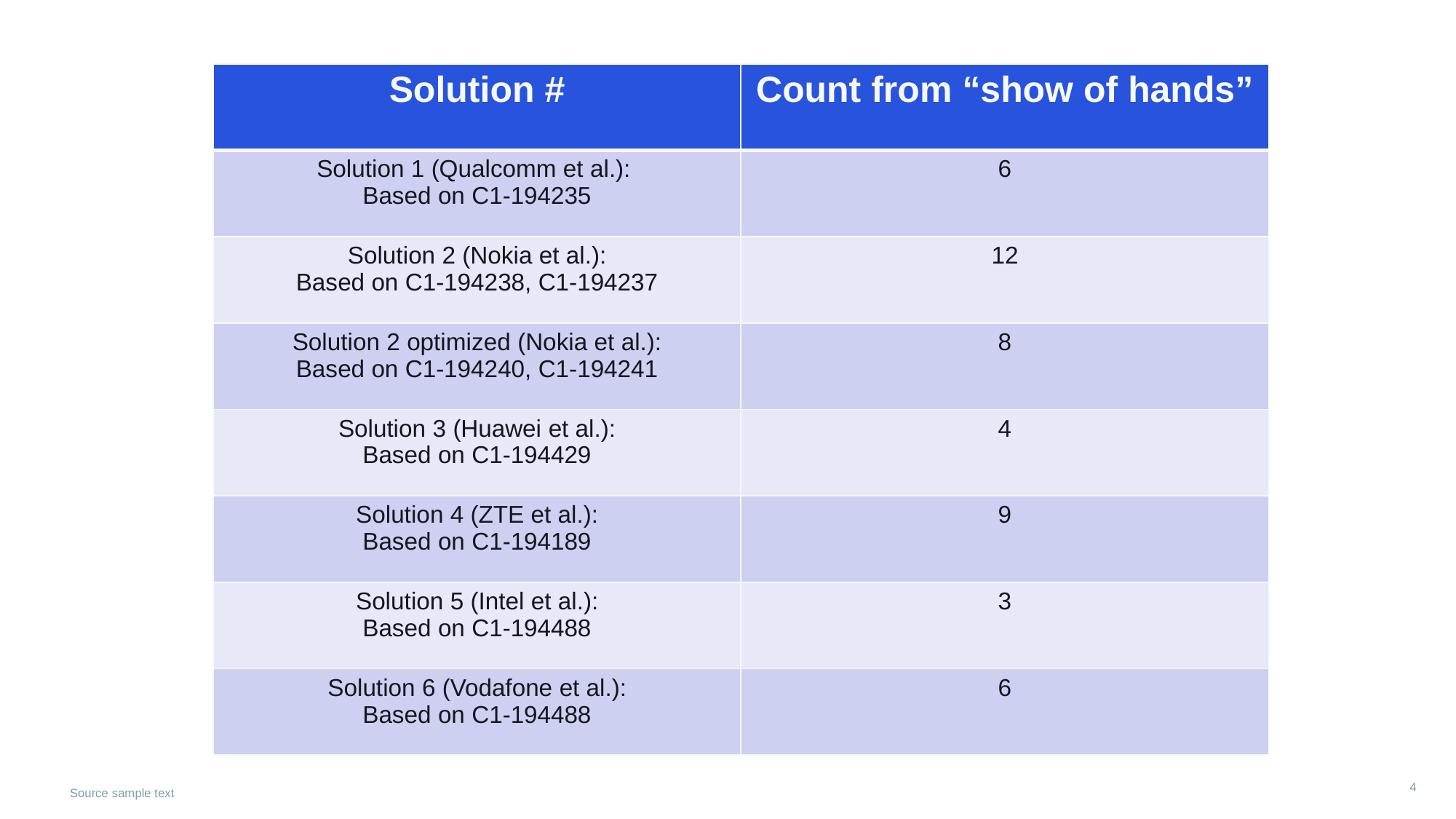

| Solution # | Count from “show of hands” |
| --- | --- |
| Solution 1 (Qualcomm et al.): Based on C1-194235 | 6 |
| Solution 2 (Nokia et al.): Based on C1-194238, C1-194237 | 12 |
| Solution 2 optimized (Nokia et al.): Based on C1-194240, C1-194241 | 8 |
| Solution 3 (Huawei et al.): Based on C1-194429 | 4 |
| Solution 4 (ZTE et al.): Based on C1-194189 | 9 |
| Solution 5 (Intel et al.): Based on C1-194488 | 3 |
| Solution 6 (Vodafone et al.): Based on C1-194488 | 6 |
Source sample text